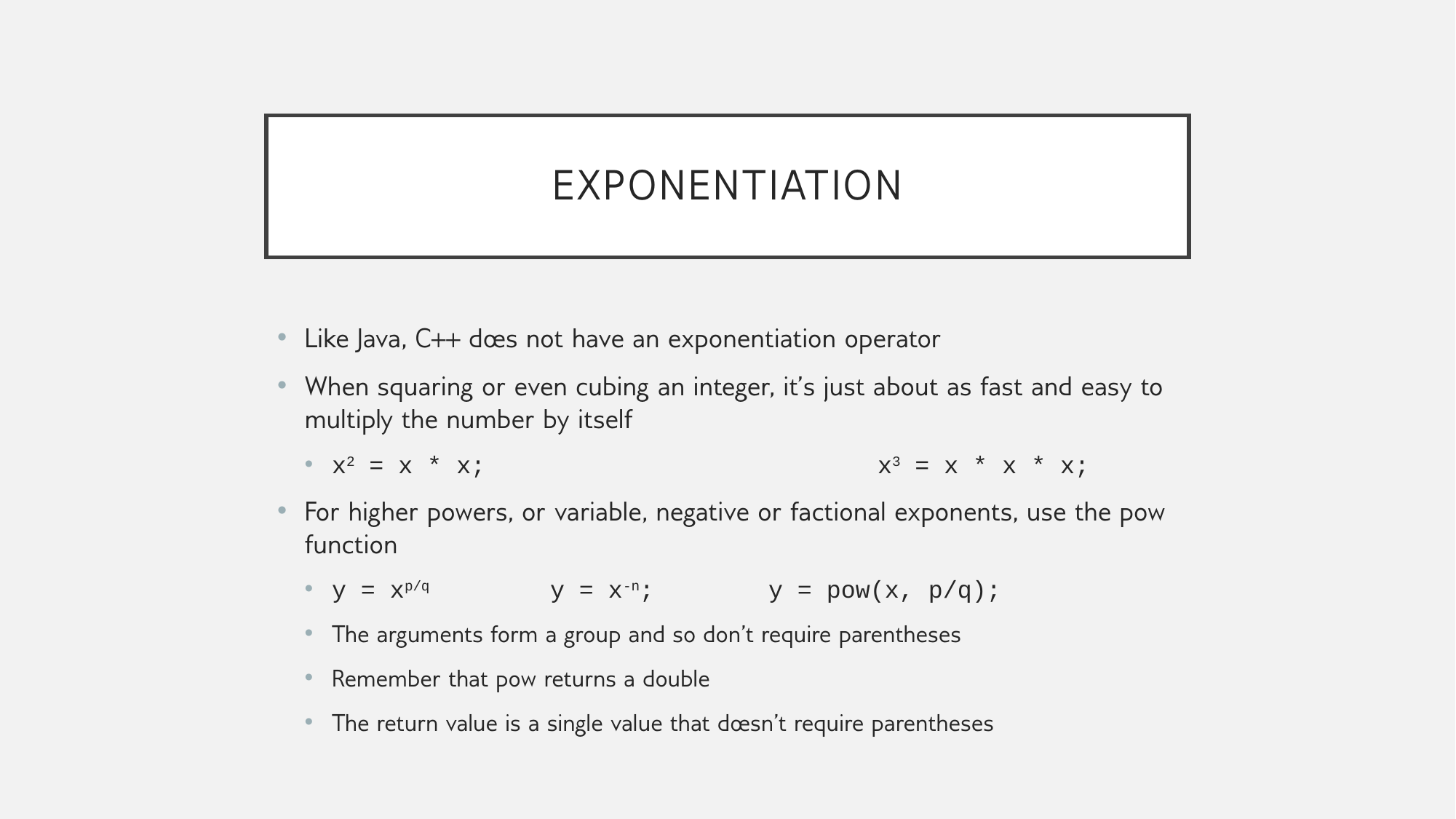

# Exponentiation
Like Java, C++ does not have an exponentiation operator
When squaring or even cubing an integer, it’s just about as fast and easy to multiply the number by itself
x2 = x * x;				x3 = x * x * x;
For higher powers, or variable, negative or factional exponents, use the pow function
y = xp/q		y = x-n;		y = pow(x, p/q);
The arguments form a group and so don’t require parentheses
Remember that pow returns a double
The return value is a single value that doesn’t require parentheses